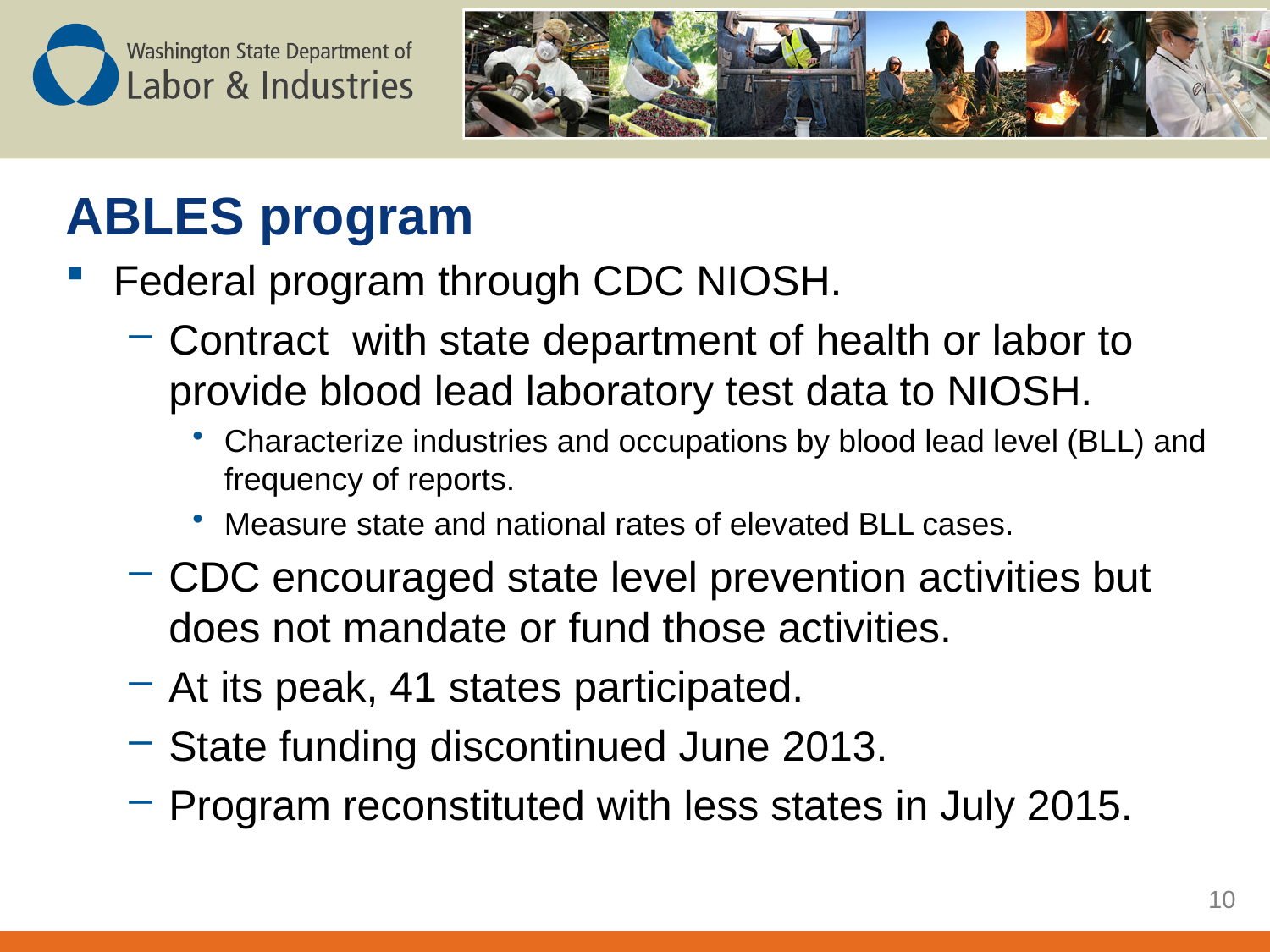

ABLES program
Federal program through CDC NIOSH.
Contract  with state department of health or labor to provide blood lead laboratory test data to NIOSH.
Characterize industries and occupations by blood lead level (BLL) and frequency of reports.
Measure state and national rates of elevated BLL cases.
CDC encouraged state level prevention activities but does not mandate or fund those activities.
At its peak, 41 states participated.
State funding discontinued June 2013.
Program reconstituted with less states in July 2015.

10